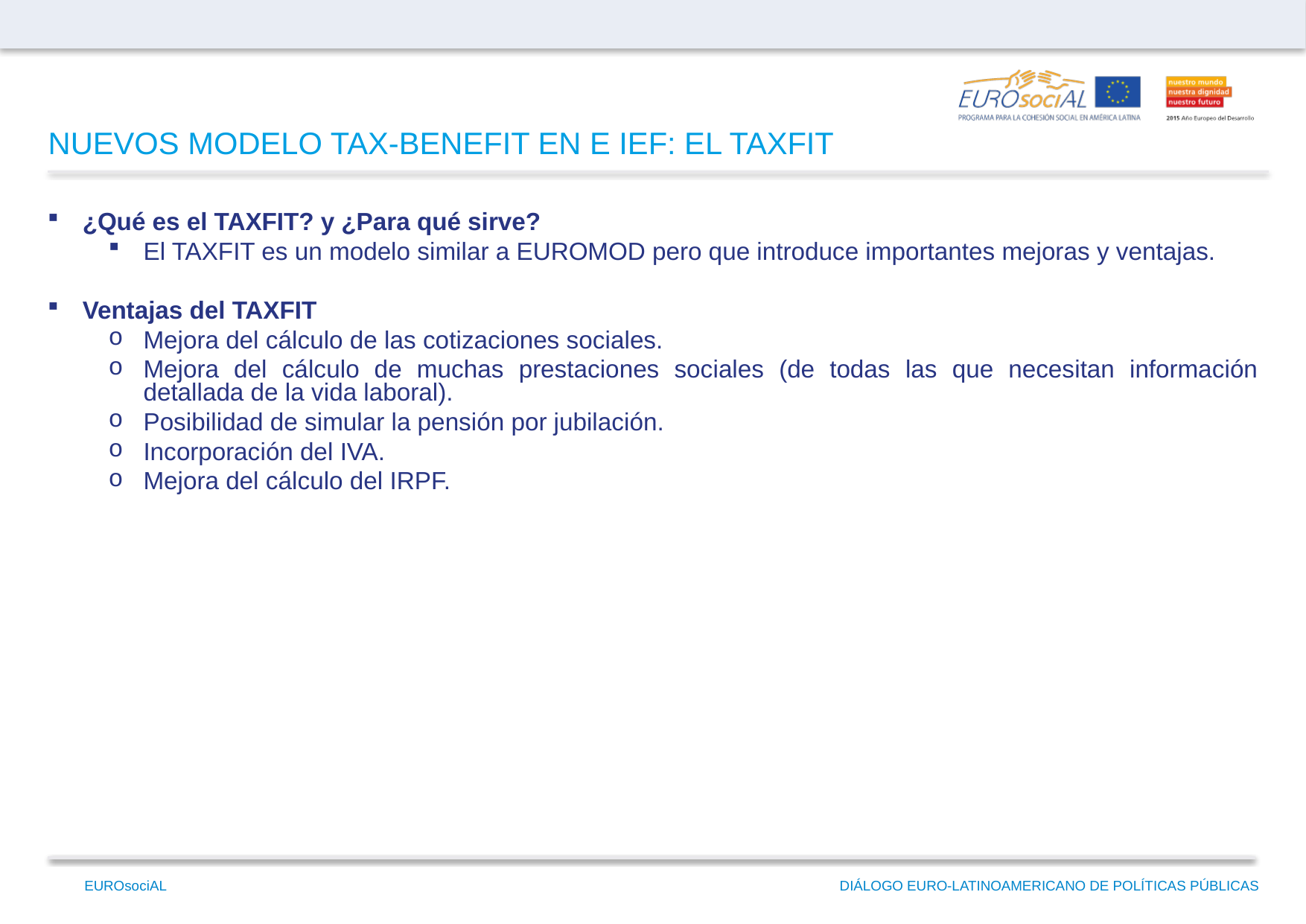

NUEVOS MODELO TAX-BENEFIT EN E IEF: EL TAXFIT
¿Qué es el TAXFIT? y ¿Para qué sirve?
El TAXFIT es un modelo similar a EUROMOD pero que introduce importantes mejoras y ventajas.

Ventajas del TAXFIT
Mejora del cálculo de las cotizaciones sociales.
Mejora del cálculo de muchas prestaciones sociales (de todas las que necesitan información detallada de la vida laboral).
Posibilidad de simular la pensión por jubilación.
Incorporación del IVA.
Mejora del cálculo del IRPF.